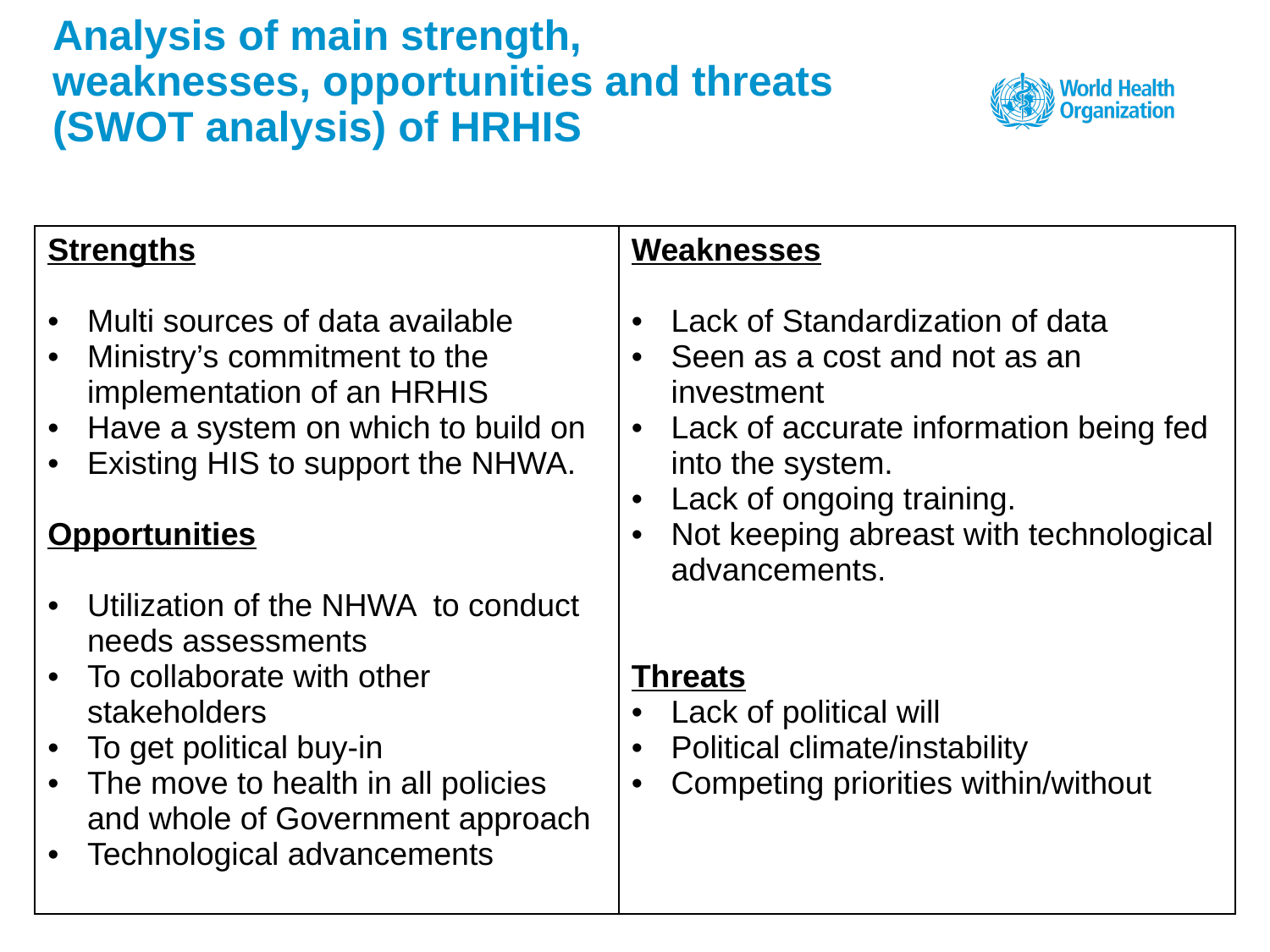

# Analysis of main strength, weaknesses, opportunities and threats (SWOT analysis) of HRHIS
| Strengths Multi sources of data available Ministry’s commitment to the implementation of an HRHIS Have a system on which to build on Existing HIS to support the NHWA. Opportunities Utilization of the NHWA to conduct needs assessments To collaborate with other stakeholders To get political buy-in The move to health in all policies and whole of Government approach Technological advancements | Weaknesses Lack of Standardization of data Seen as a cost and not as an investment Lack of accurate information being fed into the system. Lack of ongoing training. Not keeping abreast with technological advancements. Threats Lack of political will Political climate/instability Competing priorities within/without |
| --- | --- |